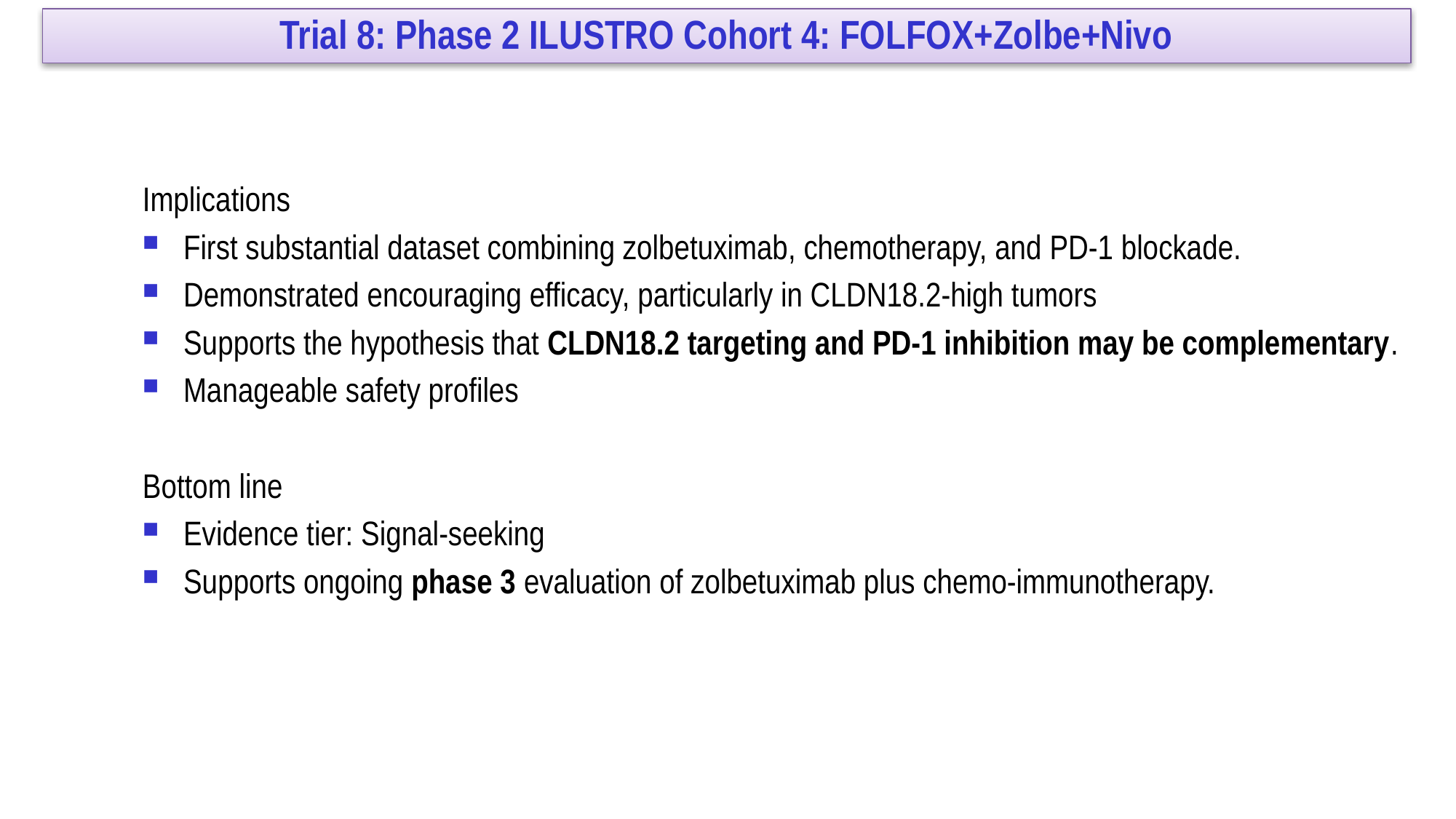

Trial 8: Phase 2 ILUSTRO Cohort 4: FOLFOX+Zolbe+Nivo
Implications
First substantial dataset combining zolbetuximab, chemotherapy, and PD-1 blockade.
Demonstrated encouraging efficacy, particularly in CLDN18.2-high tumors
Supports the hypothesis that CLDN18.2 targeting and PD-1 inhibition may be complementary.
Manageable safety profiles

Bottom line
Evidence tier: Signal-seeking
Supports ongoing phase 3 evaluation of zolbetuximab plus chemo-immunotherapy.